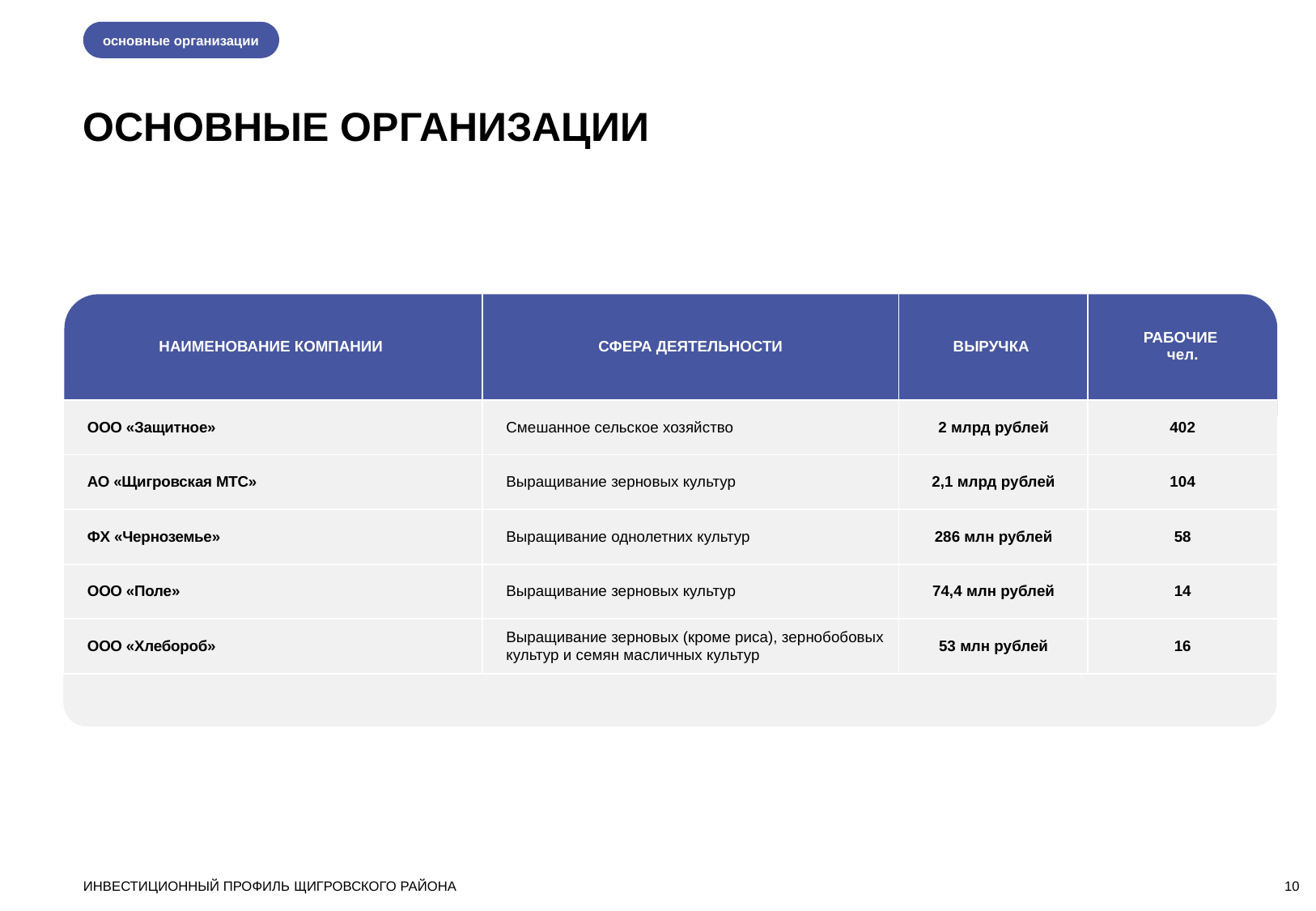

основные организации
ОСНОВНЫЕ ОРГАНИЗАЦИИ
| НАИМЕНОВАНИЕ КОМПАНИИ | СФЕРА ДЕЯТЕЛЬНОСТИ | ВЫРУЧКА | РАБОЧИЕ чел. |
| --- | --- | --- | --- |
| ООО «Защитное» | Смешанное сельское хозяйство | 2 млрд рублей | 402 |
| АО «Щигровская МТС» | Выращивание зерновых культур | 2,1 млрд рублей | 104 |
| ФХ «Черноземье» | Выращивание однолетних культур | 286 млн рублей | 58 |
| ООО «Поле» | Выращивание зерновых культур | 74,4 млн рублей | 14 |
| ООО «Хлебороб» | Выращивание зерновых (кроме риса), зернобобовых культур и семян масличных культур | 53 млн рублей | 16 |

ИНВЕСТИЦИОННЫЙ ПРОФИЛЬ ЩИГРОВСКОГО РАЙОНА
10